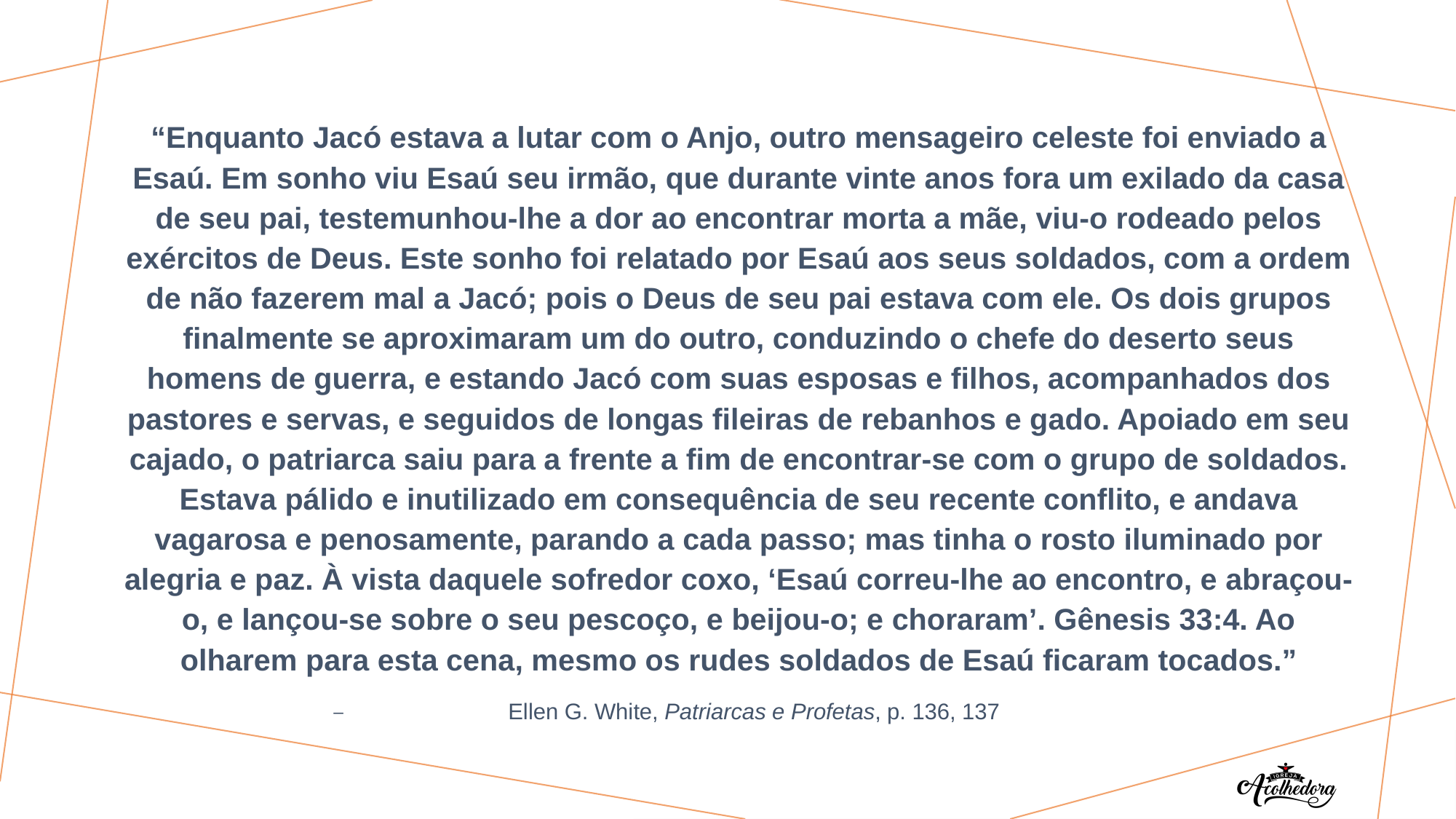

“Enquanto Jacó estava a lutar com o Anjo, outro mensageiro celeste foi enviado a Esaú. Em sonho viu Esaú seu irmão, que durante vinte anos fora um exilado da casa de seu pai, testemunhou-lhe a dor ao encontrar morta a mãe, viu-o rodeado pelos exércitos de Deus. Este sonho foi relatado por Esaú aos seus soldados, com a ordem de não fazerem mal a Jacó; pois o Deus de seu pai estava com ele. Os dois grupos finalmente se aproximaram um do outro, conduzindo o chefe do deserto seus homens de guerra, e estando Jacó com suas esposas e filhos, acompanhados dos pastores e servas, e seguidos de longas fileiras de rebanhos e gado. Apoiado em seu cajado, o patriarca saiu para a frente a fim de encontrar-se com o grupo de soldados. Estava pálido e inutilizado em consequência de seu recente conflito, e andava vagarosa e penosamente, parando a cada passo; mas tinha o rosto iluminado por alegria e paz. À vista daquele sofredor coxo, ‘Esaú correu-lhe ao encontro, e abraçou-o, e lançou-se sobre o seu pescoço, e beijou-o; e choraram’. Gênesis 33:4. Ao olharem para esta cena, mesmo os rudes soldados de Esaú ficaram tocados.”
 Ellen G. White, Patriarcas e Profetas, p. 136, 137